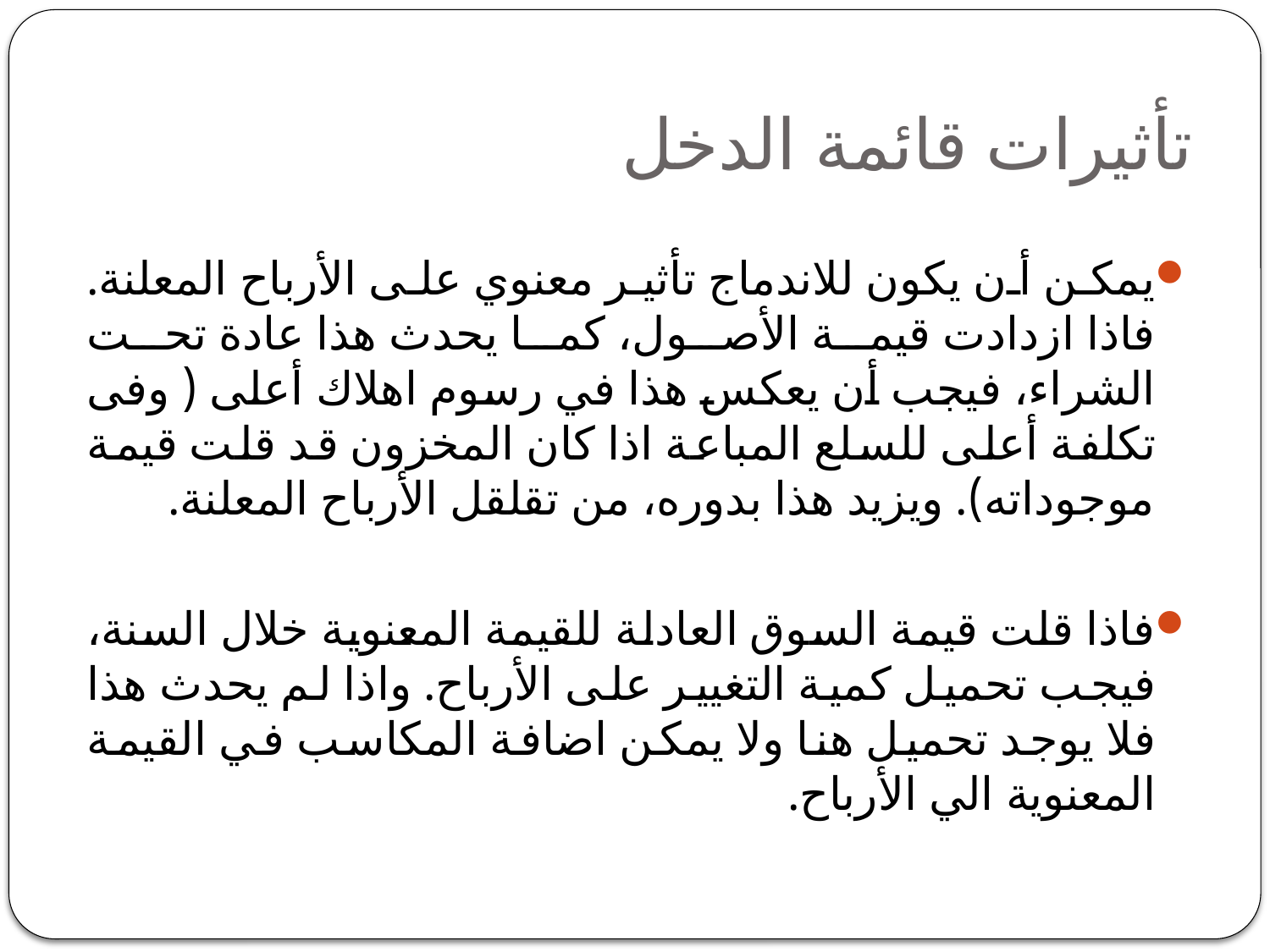

# تأثيرات قائمة الدخل
يمكن أن يكون للاندماج تأثير معنوي على الأرباح المعلنة. فاذا ازدادت قيمة الأصول، كما يحدث هذا عادة تحت الشراء، فيجب أن يعكس هذا في رسوم اهلاك أعلى ( وفى تكلفة أعلى للسلع المباعة اذا كان المخزون قد قلت قيمة موجوداته). ويزيد هذا بدوره، من تقلقل الأرباح المعلنة.

فاذا قلت قيمة السوق العادلة للقيمة المعنوية خلال السنة، فيجب تحميل كمية التغيير على الأرباح. واذا لم يحدث هذا فلا يوجد تحميل هنا ولا يمكن اضافة المكاسب في القيمة المعنوية الي الأرباح.